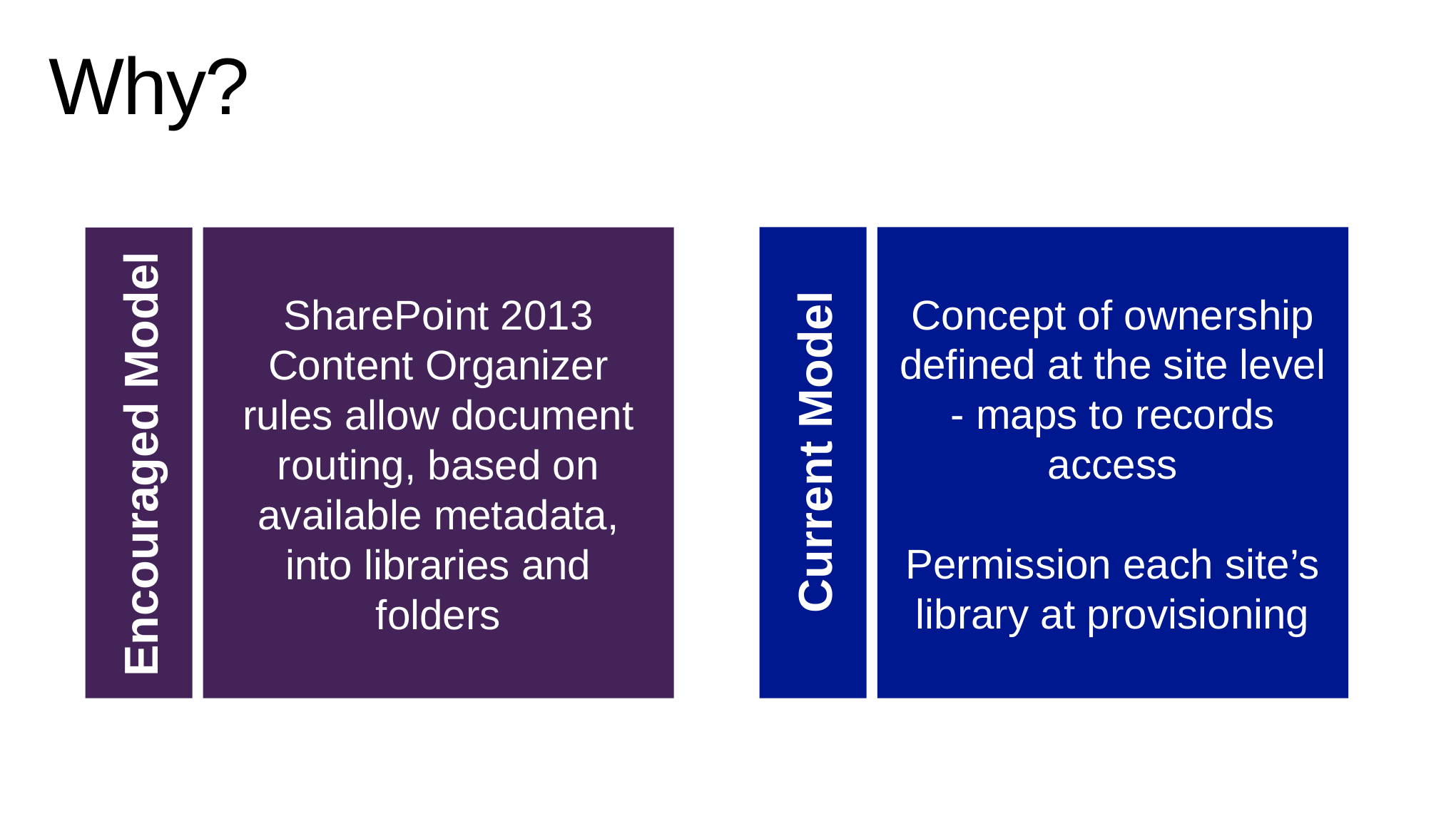

# Why?
Concept of ownership defined at the site level - maps to records access

Permission each site’s library at provisioning
SharePoint 2013 Content Organizer rules allow document routing, based on available metadata, into libraries and folders
Current Model
Encouraged Model